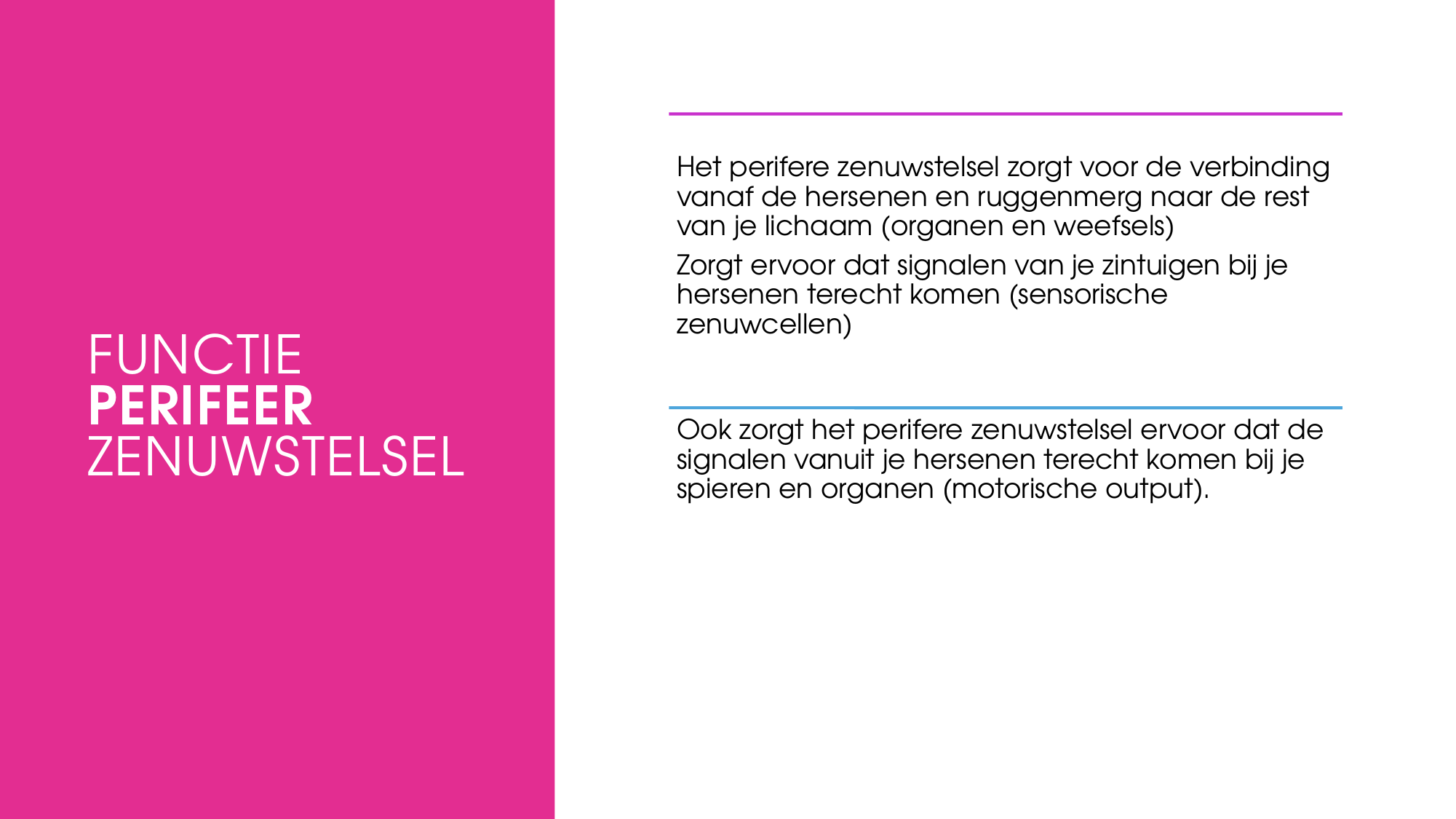

# Functie perifeer zenuwstelsel
Het perifere zenuwstelsel zorgt voor de verbinding vanaf de hersenen en ruggenmerg naar de rest van je lichaam (organen en weefsels)
Zorgt ervoor dat signalen van je zintuigen bij je hersenen terecht komen (sensorische zenuwcellen)

Ook zorgt het perifere zenuwstelsel ervoor dat de signalen vanuit je hersenen terecht komen bij je spieren en organen (motorische output).